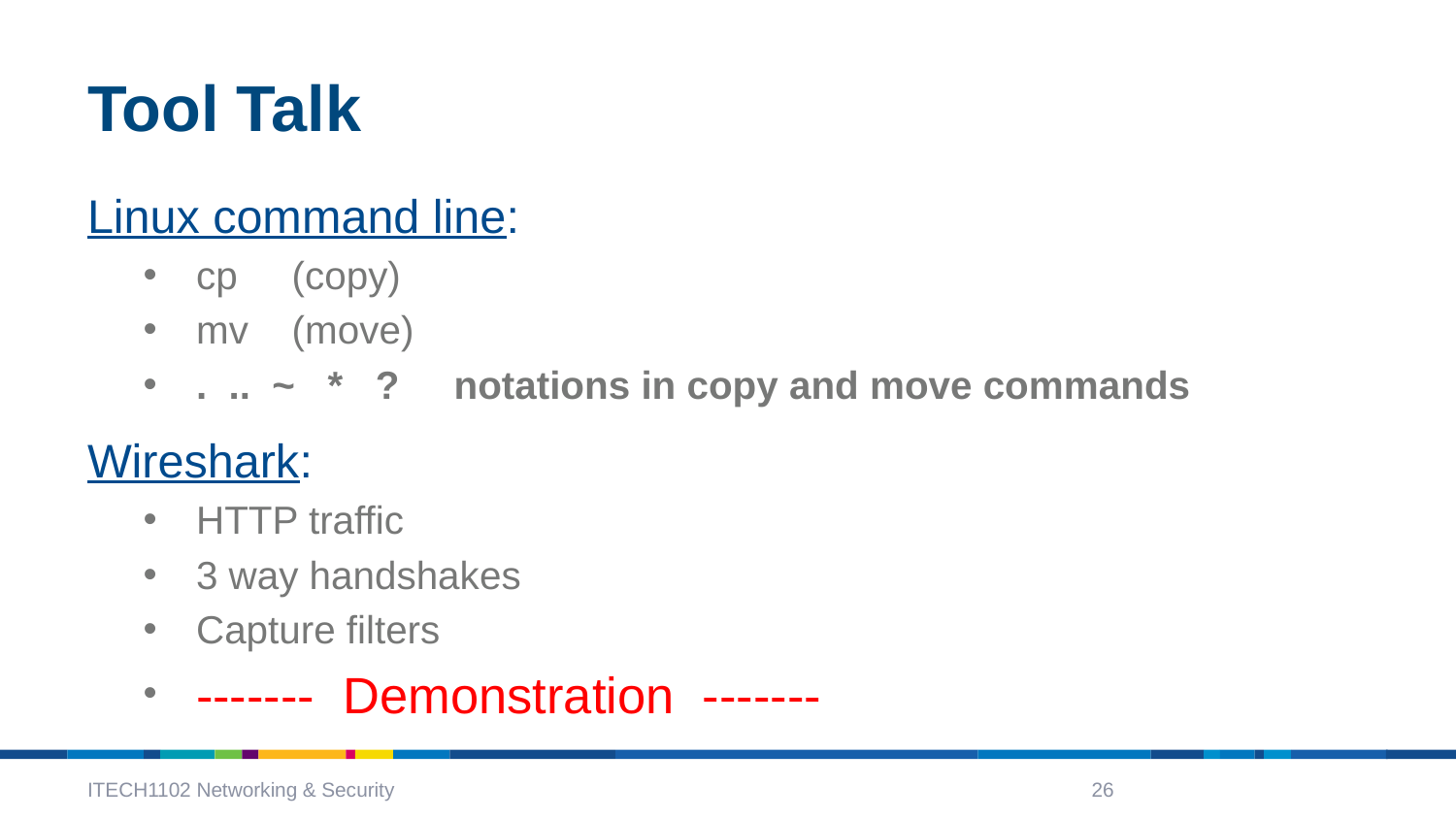

# Tool Talk
Linux command line:
cp     (copy)
mv    (move)
.  ..  ~   *   ?     notations in copy and move commands
Wireshark:
HTTP traffic
3 way handshakes
Capture filters
	-------  Demonstration  -------

ITECH1102 Networking & Security
26